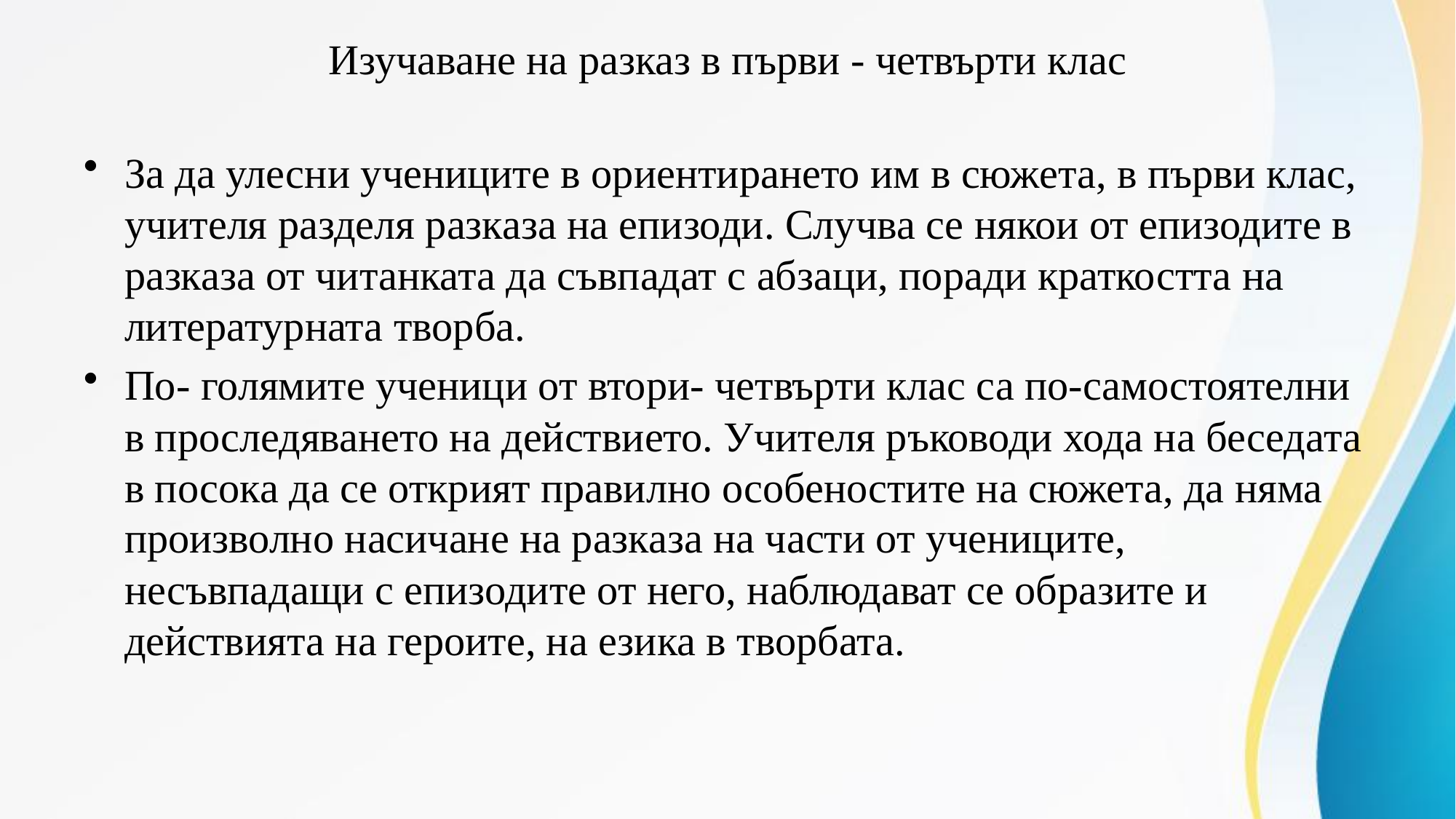

# Изучаване на разказ в първи - четвърти клас
За да улесни учениците в ориентирането им в сюжета, в първи клас, учителя разделя разказа на епизоди. Случва се някои от епизодите в разказа от читанката да съвпадат с абзаци, поради краткостта на литературната творба.
По- голямите ученици от втори- четвърти клас са по-самостоятелни в проследяването на действието. Учителя ръководи хода на беседата в посока да се открият правилно особеностите на сюжета, да няма произволно насичане на разказа на части от учениците, несъвпадащи с епизодите от него, наблюдават се образите и действията на героите, на езика в творбата.